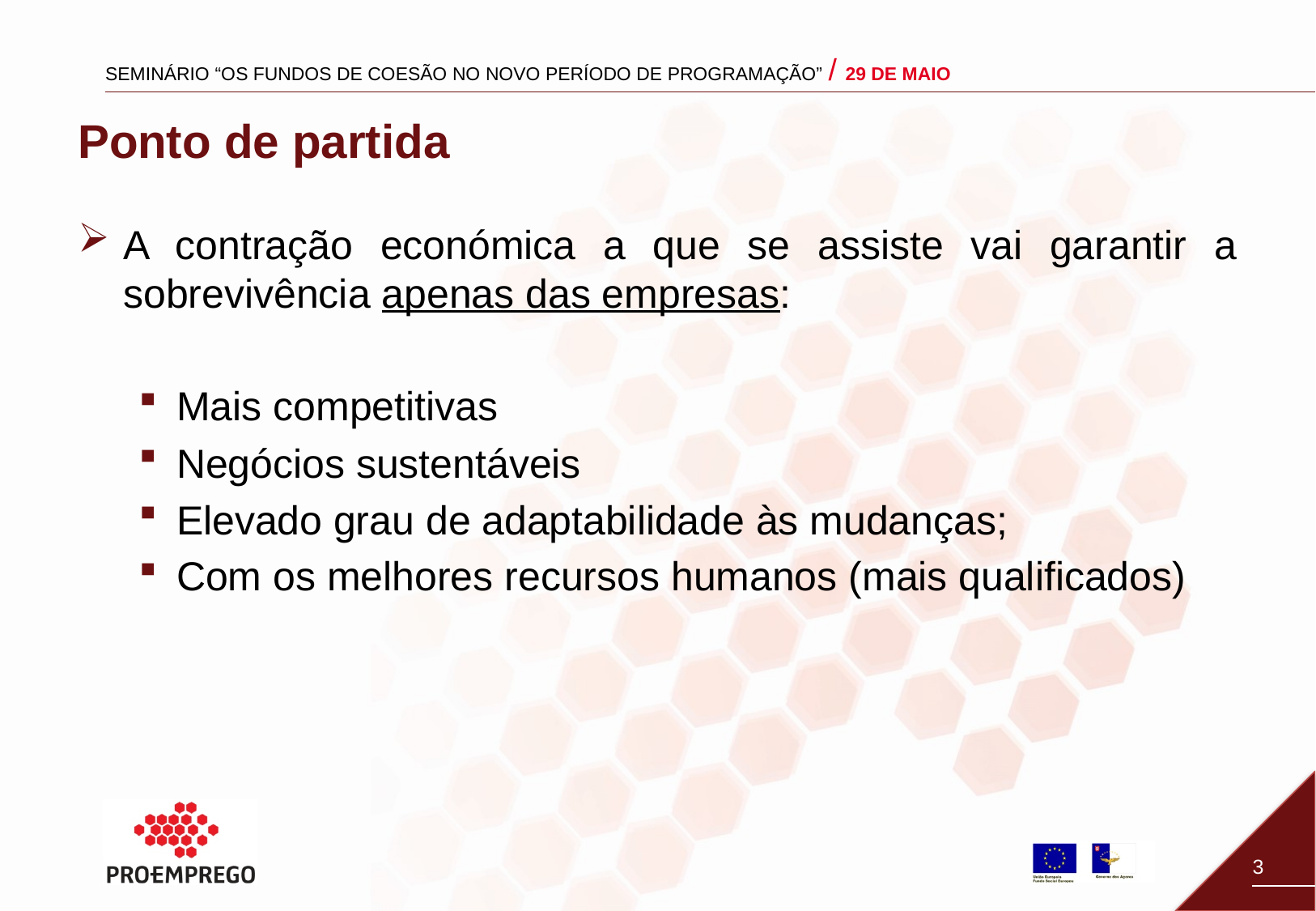

# Ponto de partida
A contração económica a que se assiste vai garantir a sobrevivência apenas das empresas:

Mais competitivas
Negócios sustentáveis
Elevado grau de adaptabilidade às mudanças;
Com os melhores recursos humanos (mais qualificados)